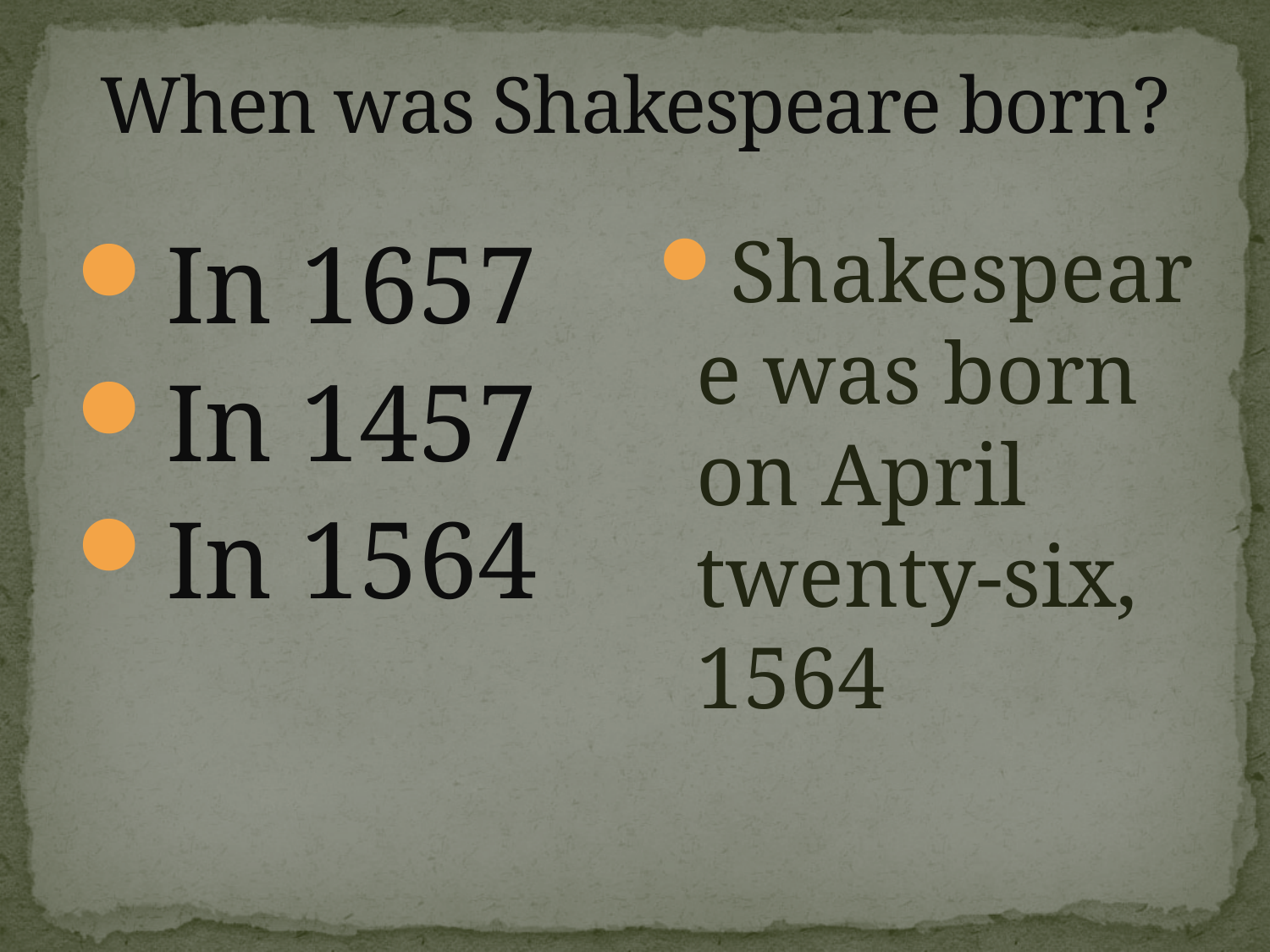

# When was Shakespeare born?
In 1657
In 1457
In 1564
Shakespeare was born on April twenty-six, 1564